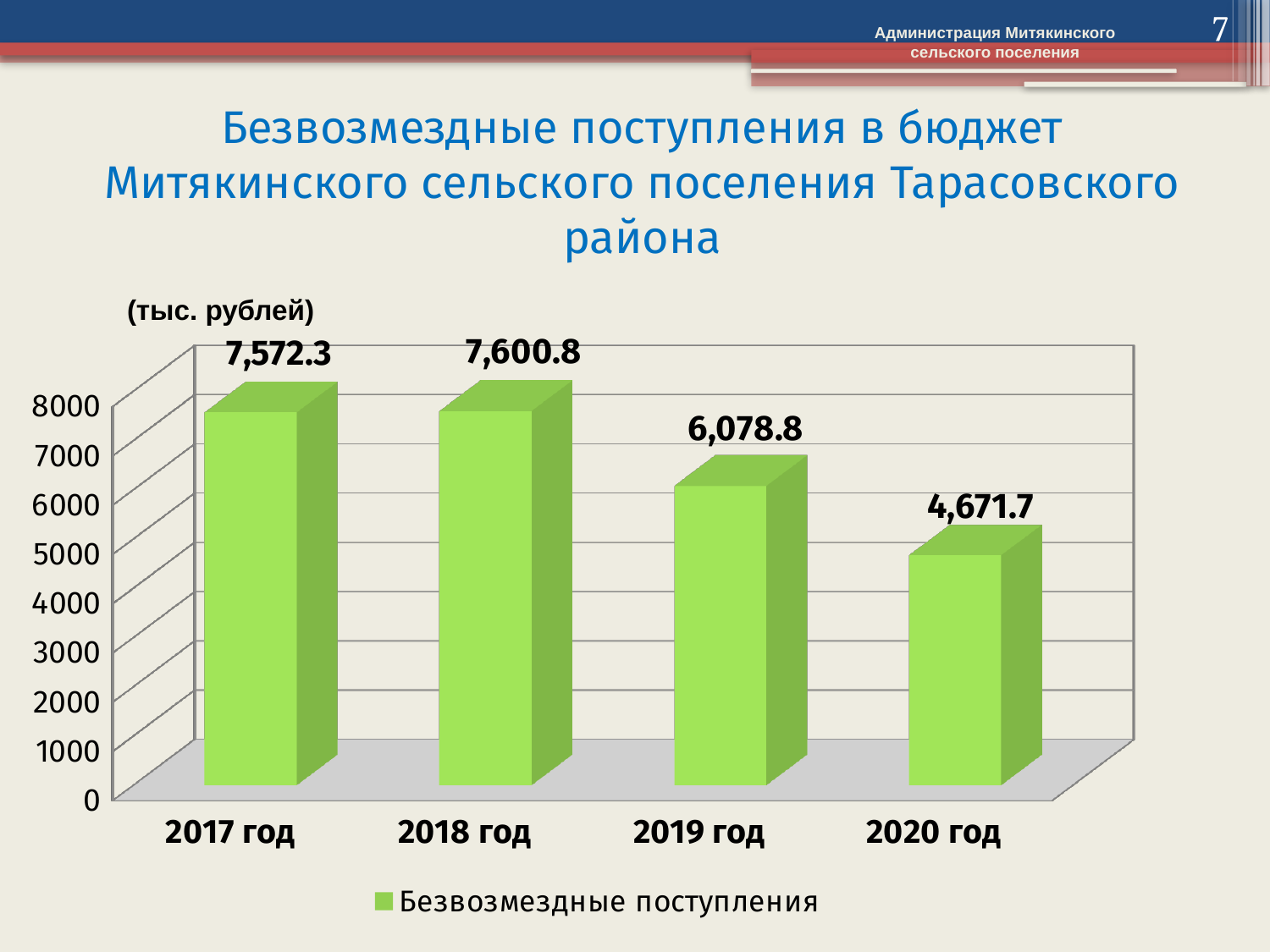

7
Администрация Митякинского
сельского поселения
# Безвозмездные поступления в бюджет Митякинского сельского поселения Тарасовского района
(тыс. рублей)

[unsupported chart]